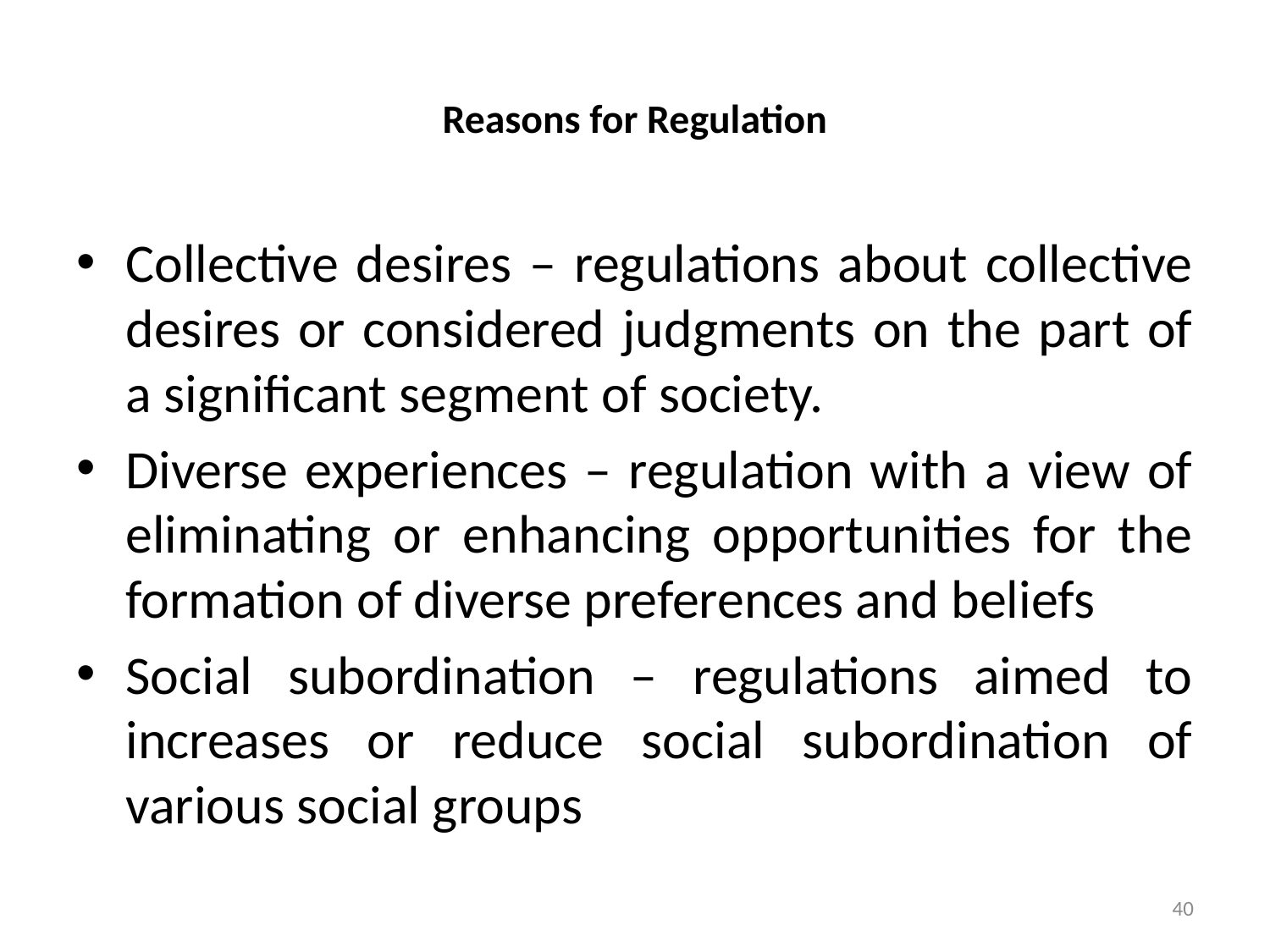

# Reasons for Regulation
Collective desires – regulations about collective desires or considered judgments on the part of a significant segment of society.
Diverse experiences – regulation with a view of eliminating or enhancing opportunities for the formation of diverse preferences and beliefs
Social subordination – regulations aimed to increases or reduce social subordination of various social groups

40